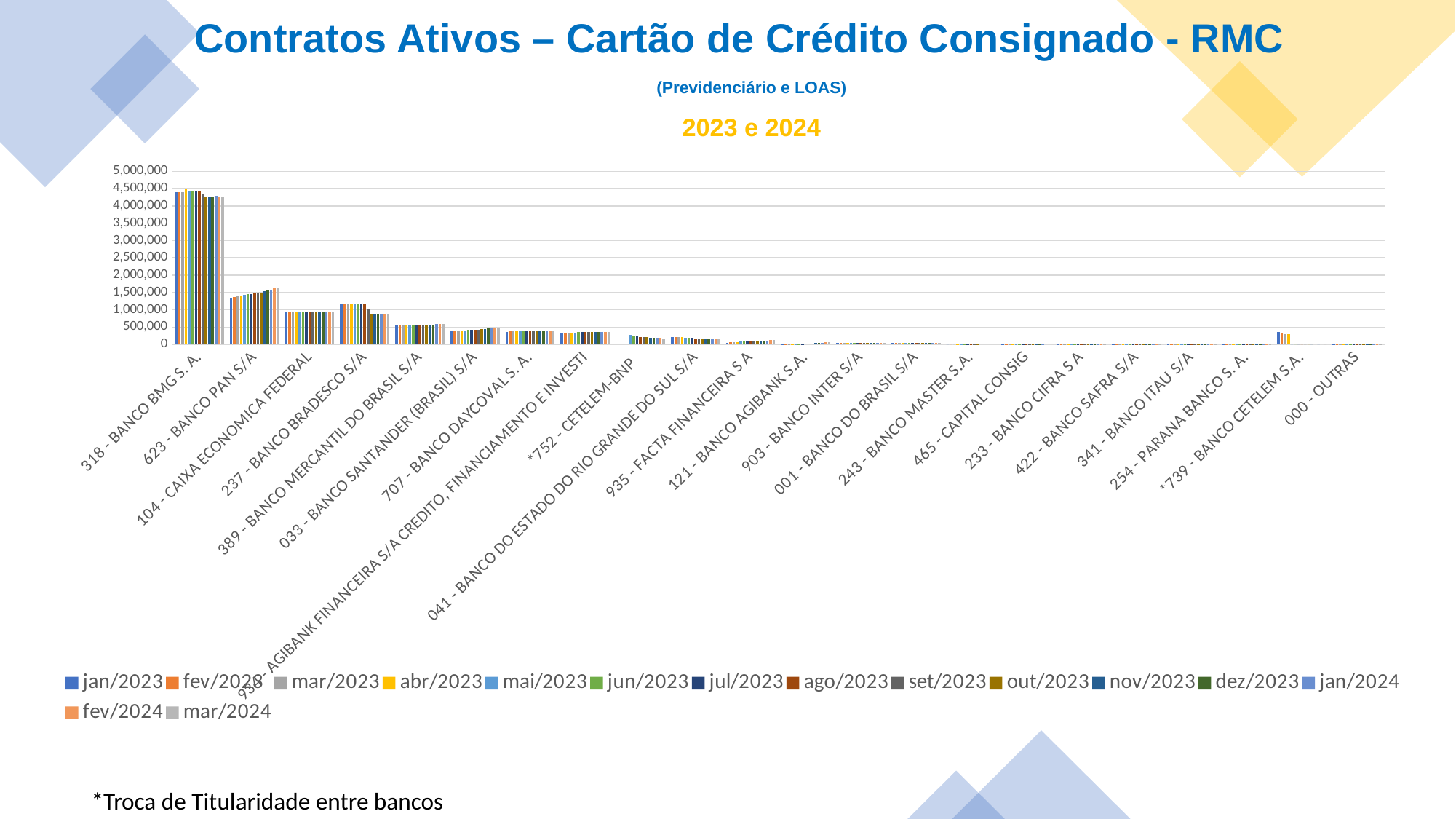

Contratos Ativos – Cartão de Crédito Consignado - RMC

(Previdenciário e LOAS)
2023 e 2024

### Chart

| Category | jan/2023 | fev/2023 | mar/2023 | abr/2023 | mai/2023 | jun/2023 | jul/2023 | ago/2023 | set/2023 | out/2023 | nov/2023 | dez/2023 | jan/2024 | fev/2024 | mar/2024 |
|---|---|---|---|---|---|---|---|---|---|---|---|---|---|---|---|
| 318 - BANCO BMG S. A. | 4387136.0 | 4400648.0 | 4405129.0 | 4484432.0 | 4444690.0 | 4425111.0 | 4425930.0 | 4425139.0 | 4359493.0 | 4278417.0 | 4270320.0 | 4276206.0 | 4284705.0 | 4279658.0 | 4280035.0 |
| 623 - BANCO PAN S/A | 1332333.0 | 1371049.0 | 1384427.0 | 1421059.0 | 1433764.0 | 1443671.0 | 1454512.0 | 1466583.0 | 1477045.0 | 1502402.0 | 1530329.0 | 1558284.0 | 1585950.0 | 1610029.0 | 1633059.0 |
| 104 - CAIXA ECONOMICA FEDERAL | 937530.0 | 938200.0 | 938464.0 | 944396.0 | 944263.0 | 944132.0 | 943999.0 | 943936.0 | 936976.0 | 936547.0 | 936233.0 | 936149.0 | 936138.0 | 935823.0 | 935524.0 |
| 237 - BANCO BRADESCO S/A | 1156772.0 | 1174845.0 | 1174006.0 | 1183670.0 | 1182998.0 | 1178113.0 | 1178662.0 | 1176596.0 | 1031895.0 | 864317.0 | 869397.0 | 876383.0 | 883998.0 | 874394.0 | 872888.0 |
| 389 - BANCO MERCANTIL DO BRASIL S/A | 554359.0 | 555523.0 | 559796.0 | 567320.0 | 572192.0 | 574855.0 | 575525.0 | 578411.0 | 573009.0 | 572885.0 | 575562.0 | 579871.0 | 584240.0 | 581853.0 | 584160.0 |
| 033 - BANCO SANTANDER (BRASIL) S/A | 391533.0 | 396998.0 | 399206.0 | 406035.0 | 410745.0 | 415053.0 | 419829.0 | 425210.0 | 429696.0 | 440991.0 | 453144.0 | 465756.0 | 471352.0 | 469397.0 | 476244.0 |
| 707 - BANCO DAYCOVAL S. A. | 363400.0 | 376879.0 | 384561.0 | 389697.0 | 391759.0 | 393387.0 | 395354.0 | 397628.0 | 394974.0 | 395645.0 | 393626.0 | 395434.0 | 397450.0 | 390727.0 | 391239.0 |
| 934 - AGIBANK FINANCEIRA S/A CREDITO, FINANCIAMENTO E INVESTI | 327784.0 | 333916.0 | 338707.0 | 345595.0 | 348648.0 | 349903.0 | 351019.0 | 352124.0 | 350916.0 | 351489.0 | 351775.0 | 352120.0 | 352530.0 | 352865.0 | 353106.0 |
| *752 - CETELEM-BNP	 | None | None | None | None | 274366.0 | 264474.0 | 250017.0 | 219863.0 | 205253.0 | 204903.0 | 195230.0 | 195203.0 | 195210.0 | 183984.0 | 180083.0 |
| 041 - BANCO DO ESTADO DO RIO GRANDE DO SUL S/A | 205556.0 | 205080.0 | 204128.0 | 203570.0 | 202146.0 | 200898.0 | 187992.0 | 179416.0 | 178415.0 | 177838.0 | 177365.0 | 177563.0 | 177565.0 | 173125.0 | 172596.0 |
| 935 - FACTA FINANCEIRA S A | 51359.0 | 62637.0 | 67190.0 | 73230.0 | 78005.0 | 80861.0 | 84571.0 | 88859.0 | 92380.0 | 96237.0 | 99936.0 | 104335.0 | 111136.0 | 118160.0 | 124148.0 |
| 121 - BANCO AGIBANK S.A. | 778.0 | 779.0 | 779.0 | 1341.0 | 5871.0 | 9316.0 | 12723.0 | 16729.0 | 22222.0 | 29492.0 | 37059.0 | 43229.0 | 48657.0 | 54821.0 | 61046.0 |
| 903 - BANCO INTER S/A | 47779.0 | 47641.0 | 47484.0 | 48352.0 | 48194.0 | 48084.0 | 47999.0 | 47907.0 | 46677.0 | 46566.0 | 46478.0 | 46467.0 | 46467.0 | 46360.0 | 46300.0 |
| 001 - BANCO DO BRASIL S/A | 38935.0 | 38927.0 | 38922.0 | 39309.0 | 39308.0 | 39307.0 | 39307.0 | 39306.0 | 38865.0 | 38854.0 | 38842.0 | 38838.0 | 38836.0 | 38832.0 | 38819.0 |
| 243 - BANCO MASTER S.A. | 0.0 | 0.0 | 0.0 | 677.0 | 1533.0 | 2243.0 | 3559.0 | 5331.0 | 7711.0 | 10836.0 | 13894.0 | 16816.0 | 19830.0 | 22912.0 | 25215.0 |
| 465 - CAPITAL CONSIG | 35.0 | 45.0 | 45.0 | 231.0 | 367.0 | 523.0 | 1028.0 | 1702.0 | 2915.0 | 4281.0 | 6819.0 | 9461.0 | 12661.0 | 14924.0 | 18048.0 |
| 233 - BANCO CIFRA S A | 8140.0 | 8136.0 | 8135.0 | 8237.0 | 8237.0 | 8237.0 | 8237.0 | 8237.0 | 8126.0 | 8120.0 | 8116.0 | 8116.0 | 8116.0 | 8116.0 | 8115.0 |
| 422 - BANCO SAFRA S/A | 3366.0 | 3363.0 | 3356.0 | 3396.0 | 3394.0 | 3393.0 | 3390.0 | 3386.0 | 3329.0 | 3323.0 | 3321.0 | 3320.0 | 3320.0 | 3318.0 | 3314.0 |
| 341 - BANCO ITAU S/A | 4309.0 | 4309.0 | 4323.0 | 2645.0 | 2645.0 | 2645.0 | 2645.0 | 2645.0 | 2458.0 | 2458.0 | 2458.0 | 2458.0 | 2458.0 | 2458.0 | 2458.0 |
| 254 - PARANA BANCO S. A. | 1157.0 | 1157.0 | 1157.0 | 1167.0 | 1167.0 | 1167.0 | 1167.0 | 1167.0 | 1157.0 | 1157.0 | 1157.0 | 1157.0 | 1157.0 | 1157.0 | 1157.0 |
| *739 - BANCO CETELEM S.A. | 367320.0 | 330730.0 | 295658.0 | 295834.0 | 0.0 | 0.0 | 0.0 | 0.0 | 0.0 | 0.0 | 0.0 | None | 0.0 | None | 0.0 |
| 000 - OUTRAS | 1542.0 | 1541.0 | 1541.0 | 1644.0 | 1644.0 | 1644.0 | 1644.0 | 1644.0 | 1537.0 | 1537.0 | 1537.0 | 1536.0 | 1536.0 | 1536.0 | 1535.0 |

*Troca de Titularidade entre bancos